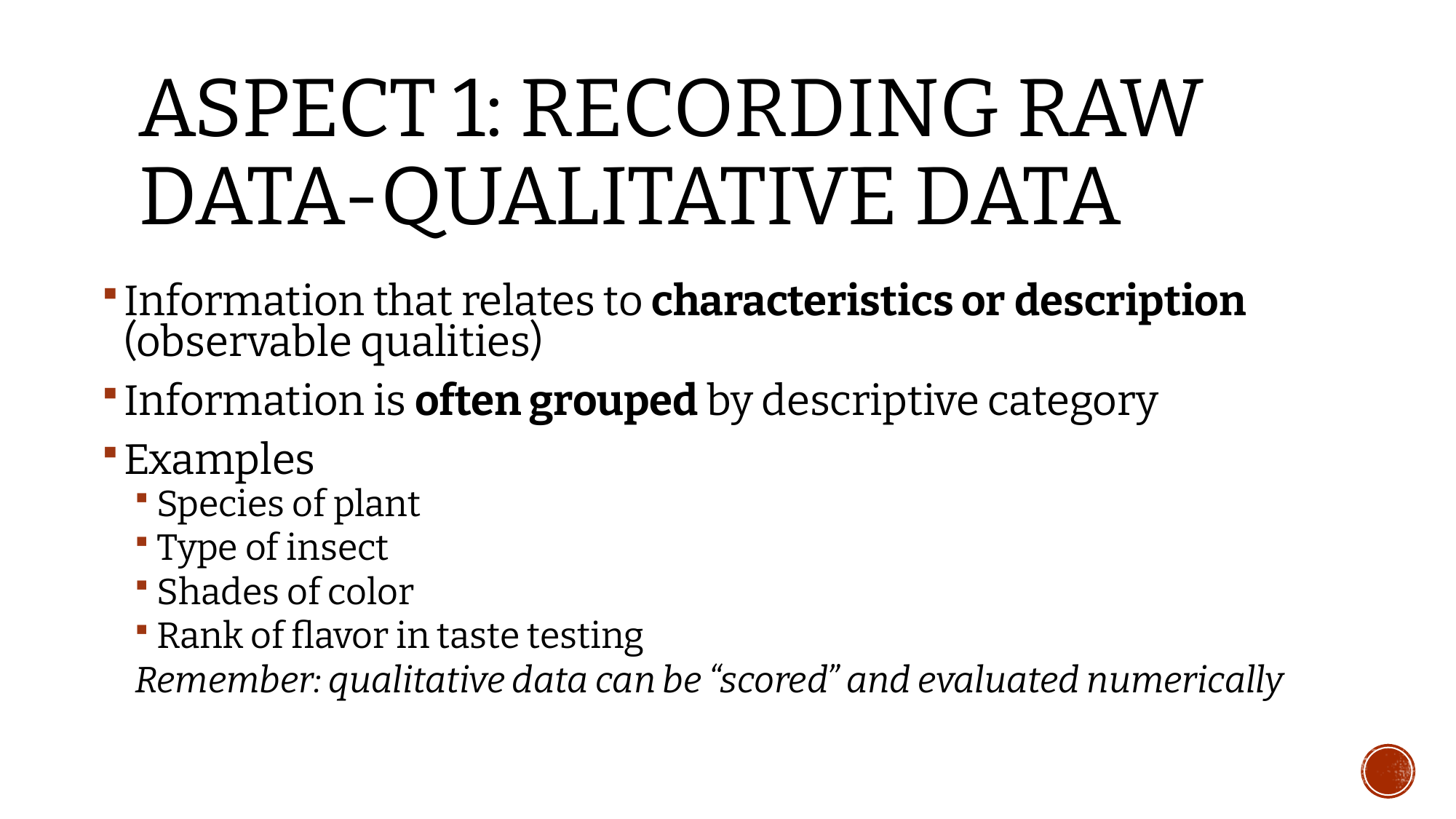

# Aspect 1: recording raw data-qualitative data
Information that relates to characteristics or description  (observable qualities)
Information is often grouped by descriptive category
Examples
Species of plant
Type of insect
Shades of color
Rank of flavor in taste testing
Remember: qualitative data can be “scored” and evaluated numerically